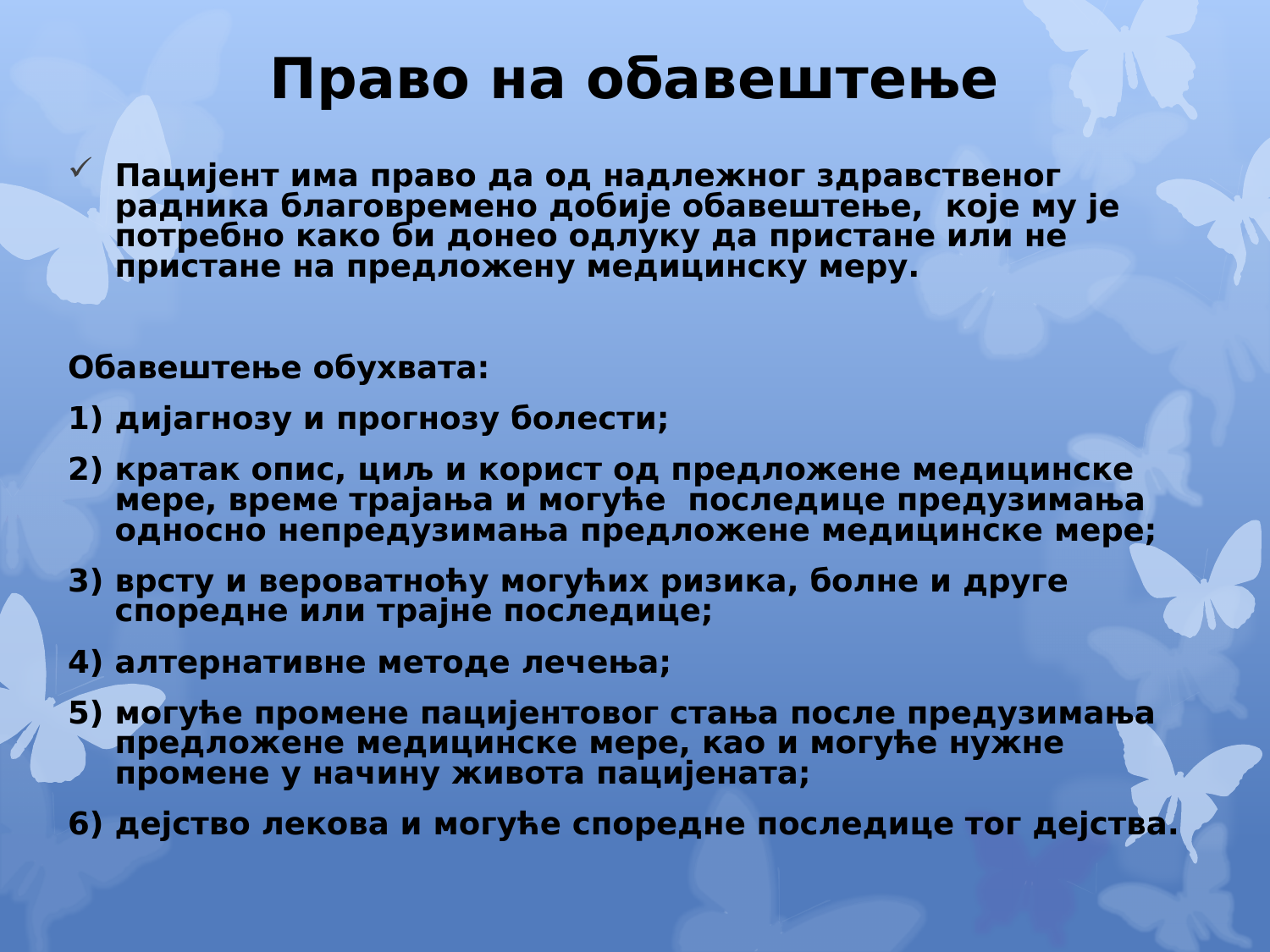

# Право на обавештење
Пацијент има право да од надлежног здравственог радника благовремено добије обавештење,  које му је потребно како би донео одлуку да пристане или не пристане на предложену медицинску меру.

Обавештење обухвата:
1) дијагнозу и прогнозу болести;
2) кратак опис, циљ и корист од предложене медицинске мере, време трајања и могуће  последице предузимања односно непредузимања предложене медицинске мере;
3) врсту и вероватноћу могућих ризика, болне и друге споредне или трајне последице;
4) алтернативне методе лечења;
5) могуће промене пацијентовог стања после предузимања предложене медицинске мере, као и могуће нужне промене у начину живота пацијената;
6) дејство лекова и могуће споредне последице тог дејства.